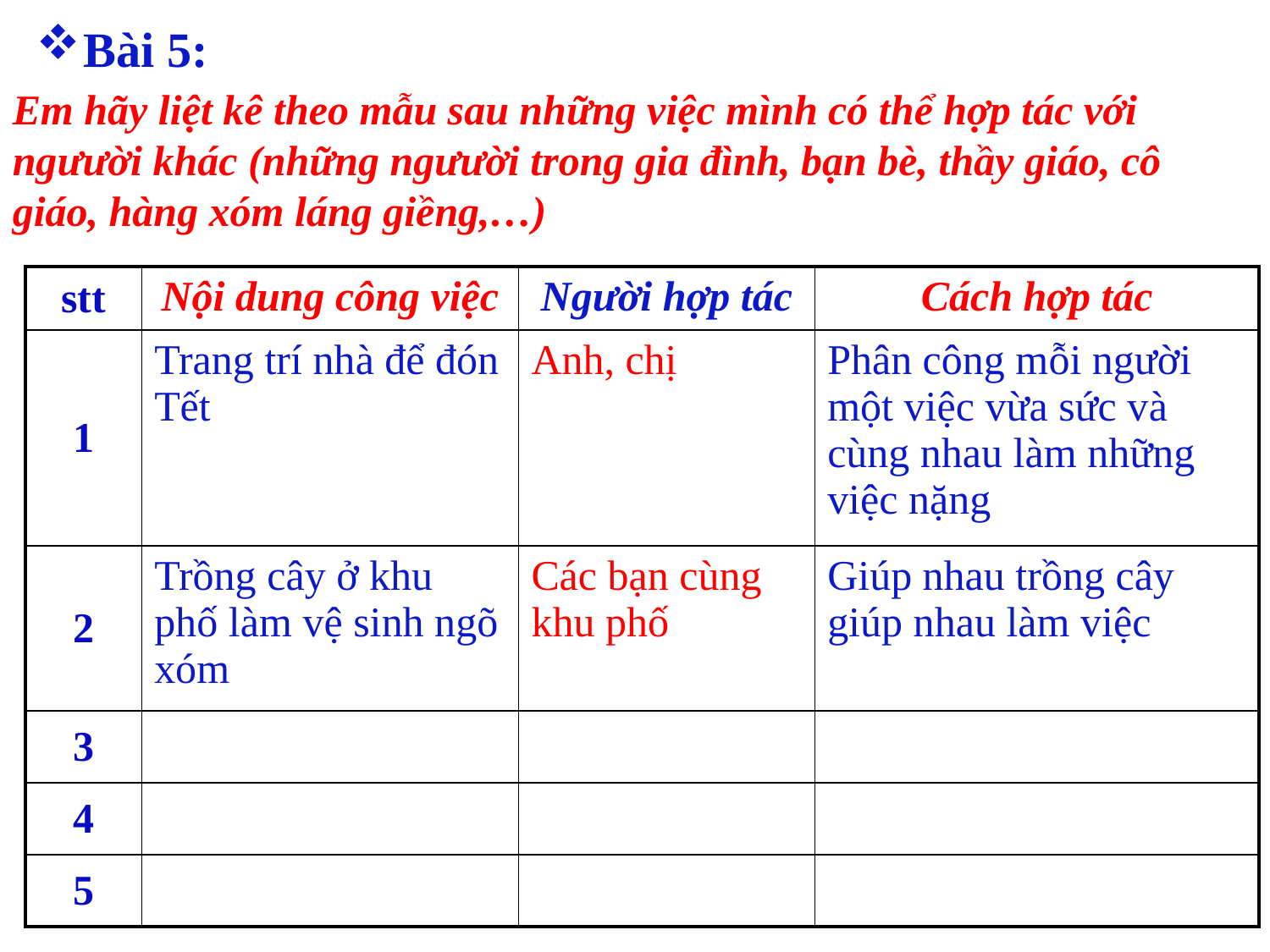

Bài 5:
Em hãy liệt kê theo mẫu sau những việc mình có thể hợp tác với
ngưười khác (những ngưười trong gia đình, bạn bè, thầy giáo, cô giáo, hàng xóm láng giềng,…)
| stt | Nội dung công việc | Ng­ười hợp tác | Cách hợp tác |
| --- | --- | --- | --- |
| 1 | Trang trí nhà để đón Tết | Anh, chị | Phân công mỗi người một việc vừa sức và cùng nhau làm những việc nặng |
| 2 | Trồng cây ở khu phố làm vệ sinh ngõ xóm | Các bạn cùng khu phố | Giúp nhau trồng cây giúp nhau làm việc |
| 3 |  |  |  |
| 4 |  |  |  |
| 5 |  |  |  |